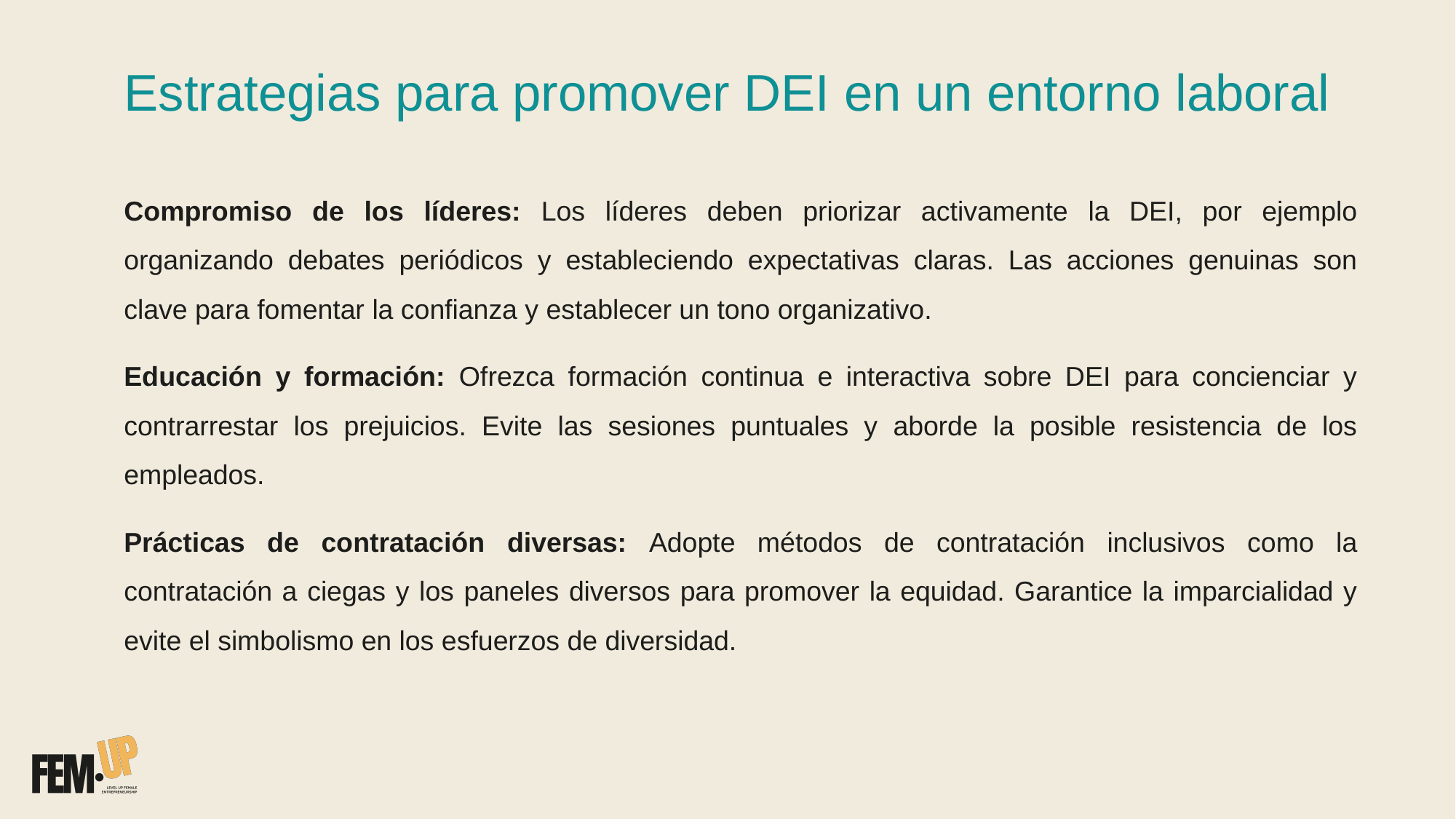

# Estrategias para promover DEI en un entorno laboral
Compromiso de los líderes: Los líderes deben priorizar activamente la DEI, por ejemplo organizando debates periódicos y estableciendo expectativas claras. Las acciones genuinas son clave para fomentar la confianza y establecer un tono organizativo.
Educación y formación: Ofrezca formación continua e interactiva sobre DEI para concienciar y contrarrestar los prejuicios. Evite las sesiones puntuales y aborde la posible resistencia de los empleados.
Prácticas de contratación diversas: Adopte métodos de contratación inclusivos como la contratación a ciegas y los paneles diversos para promover la equidad. Garantice la imparcialidad y evite el simbolismo en los esfuerzos de diversidad.